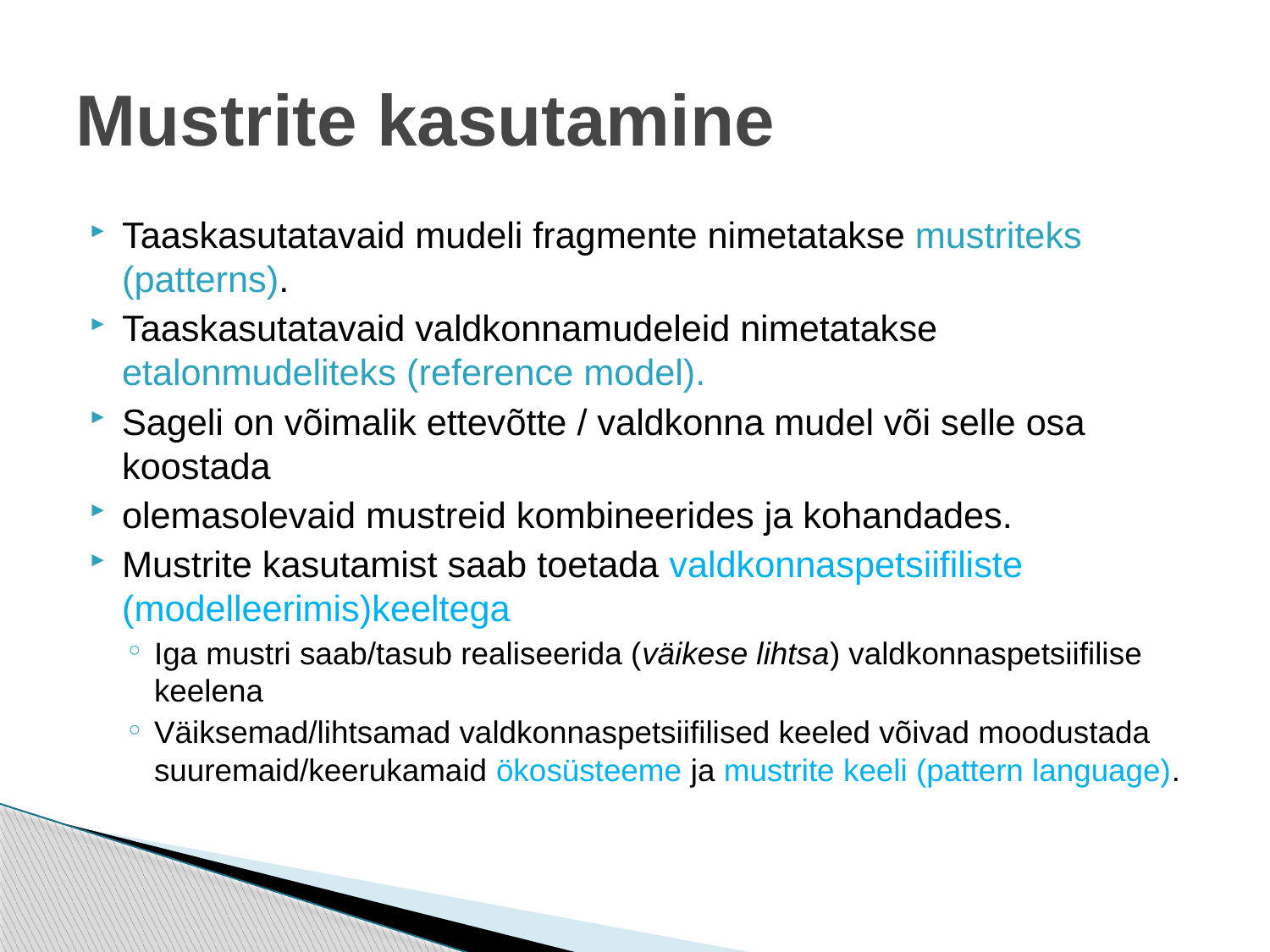

# Mustrite kasutamine
Taaskasutatavaid mudeli fragmente nimetatakse mustriteks (patterns).
Taaskasutatavaid valdkonnamudeleid nimetatakse etalonmudeliteks (reference model).
Sageli on võimalik ettevõtte / valdkonna mudel või selle osa koostada
olemasolevaid mustreid kombineerides ja kohandades.
Mustrite kasutamist saab toetada valdkonnaspetsiifiliste (modelleerimis)keeltega
Iga mustri saab/tasub realiseerida (väikese lihtsa) valdkonnaspetsiifilise keelena
Väiksemad/lihtsamad valdkonnaspetsiifilised keeled võivad moodustada suuremaid/keerukamaid ökosüsteeme ja mustrite keeli (pattern language).